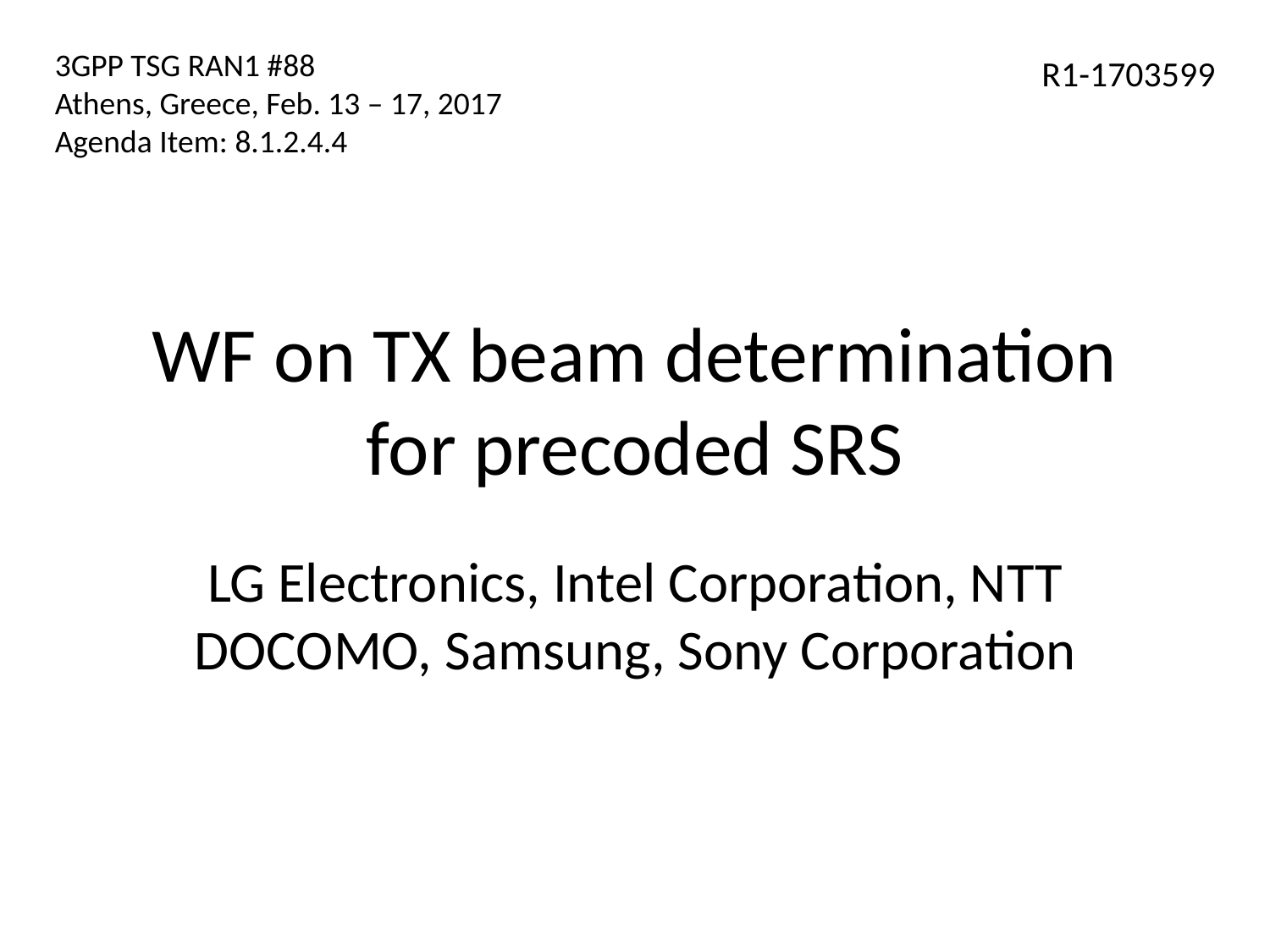

3GPP TSG RAN1 #88
Athens, Greece, Feb. 13 – 17, 2017
Agenda Item: 8.1.2.4.4
R1-1703599
# WF on TX beam determination for precoded SRS
LG Electronics, Intel Corporation, NTT DOCOMO, Samsung, Sony Corporation